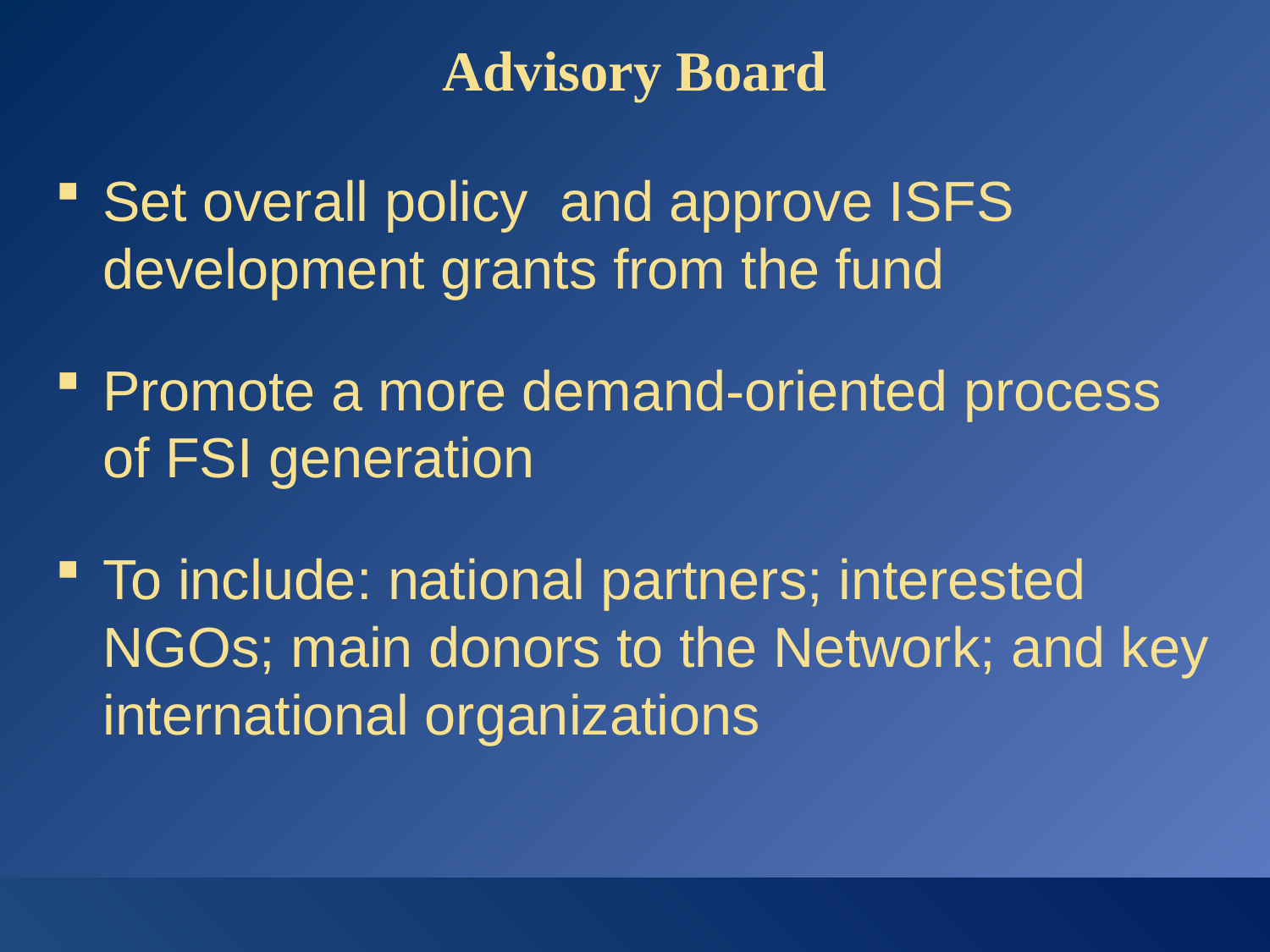

# Advisory Board
Set overall policy  and approve ISFS development grants from the fund
Promote a more demand-oriented process of FSI generation
To include: national partners; interested NGOs; main donors to the Network; and key international organizations